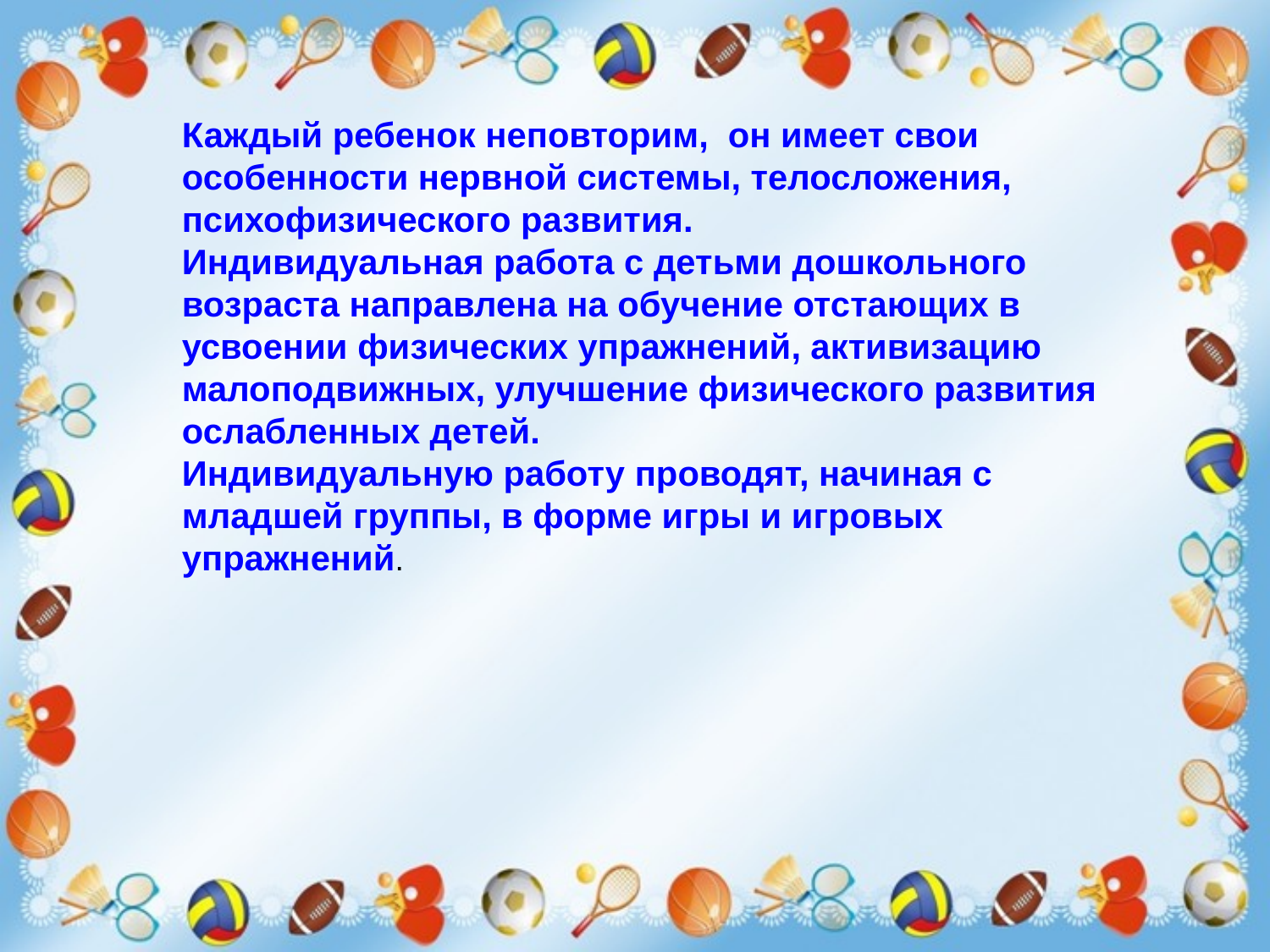

Каждый ребенок неповторим,  он имеет свои особенности нервной системы, телосложения, психофизического развития.
Индивидуальная работа с детьми дошкольного возраста направлена на обучение отстающих в усвоении физических упражнений, активизацию малоподвижных, улучшение физического развития ослабленных детей.
Индивидуальную работу проводят, начиная с младшей группы, в форме игры и игровых упражнений.